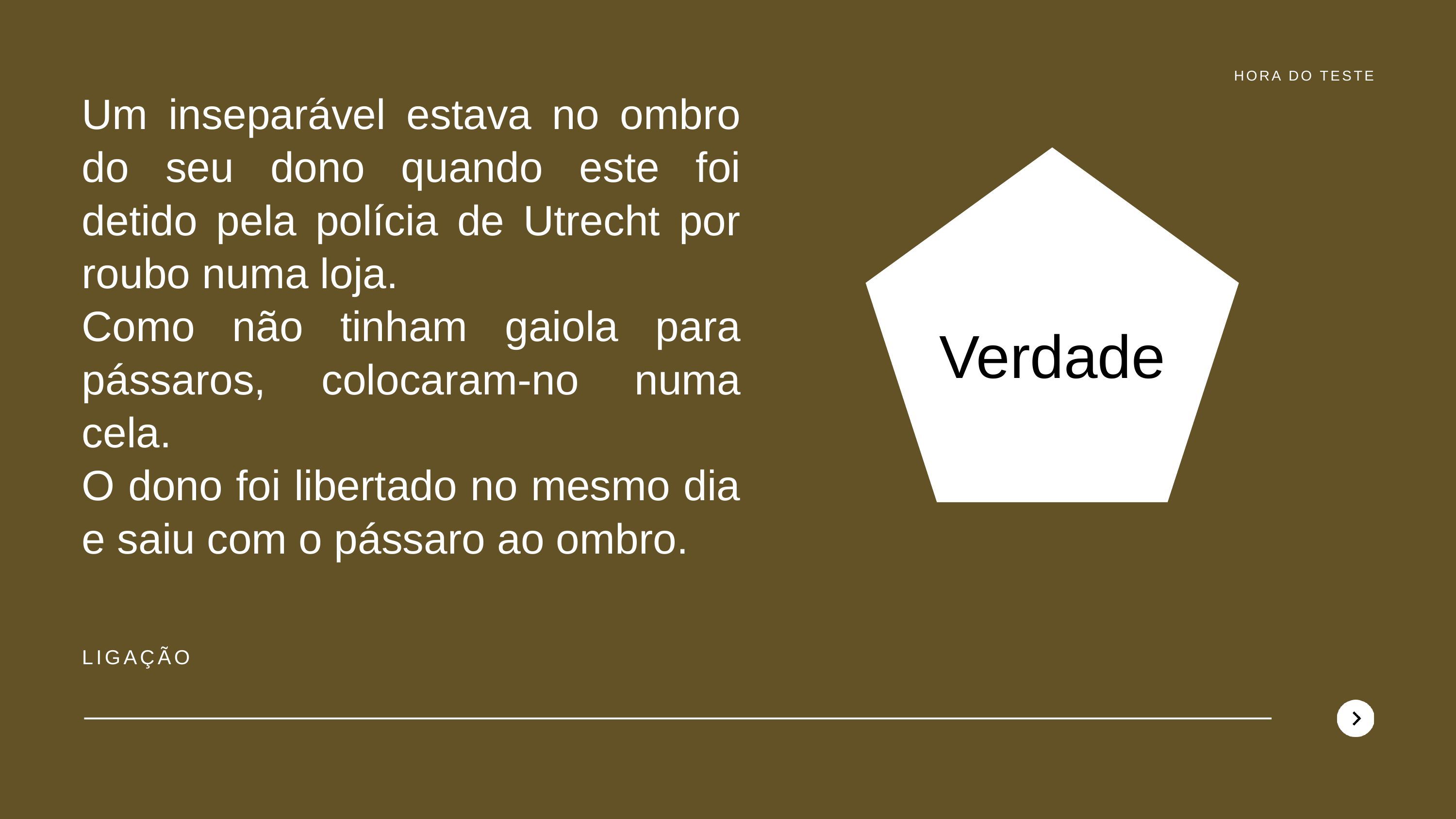

HORA DO TESTE
Um inseparável estava no ombro do seu dono quando este foi detido pela polícia de Utrecht por roubo numa loja.
Como não tinham gaiola para pássaros, colocaram-no numa cela.
O dono foi libertado no mesmo dia e saiu com o pássaro ao ombro.

Verdade
LIGAÇÃO